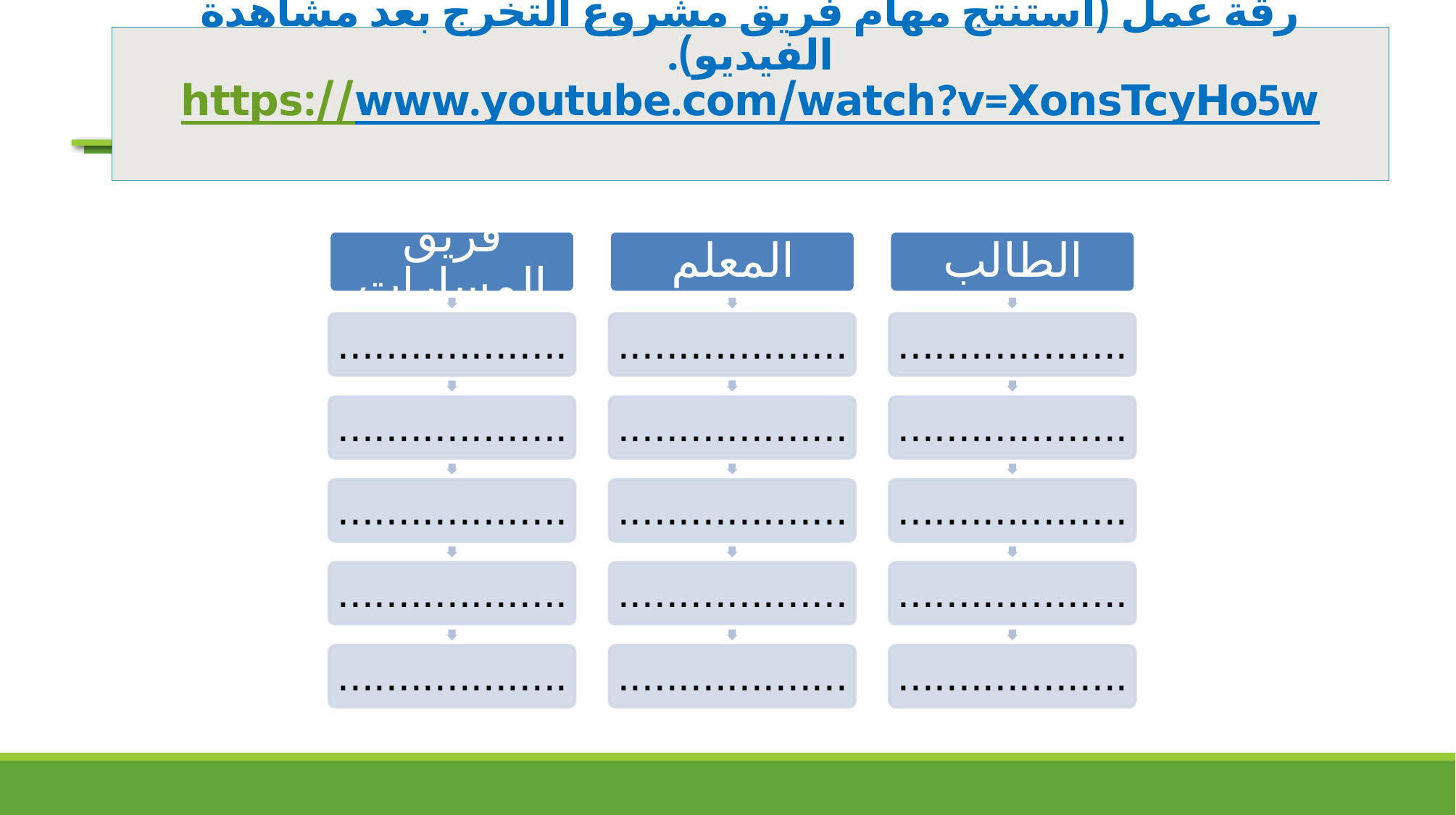

# رقة عمل (استنتج مهام فريق مشروع التخرج بعد مشاهدة الفيديو). https://www.youtube.com/watch?v=XonsTcyHo5w
فريق المسارات
...................
...................
...................
...................
...................
المعلم
...................
...................
...................
...................
...................
الطالب
...................
...................
...................
...................
...................